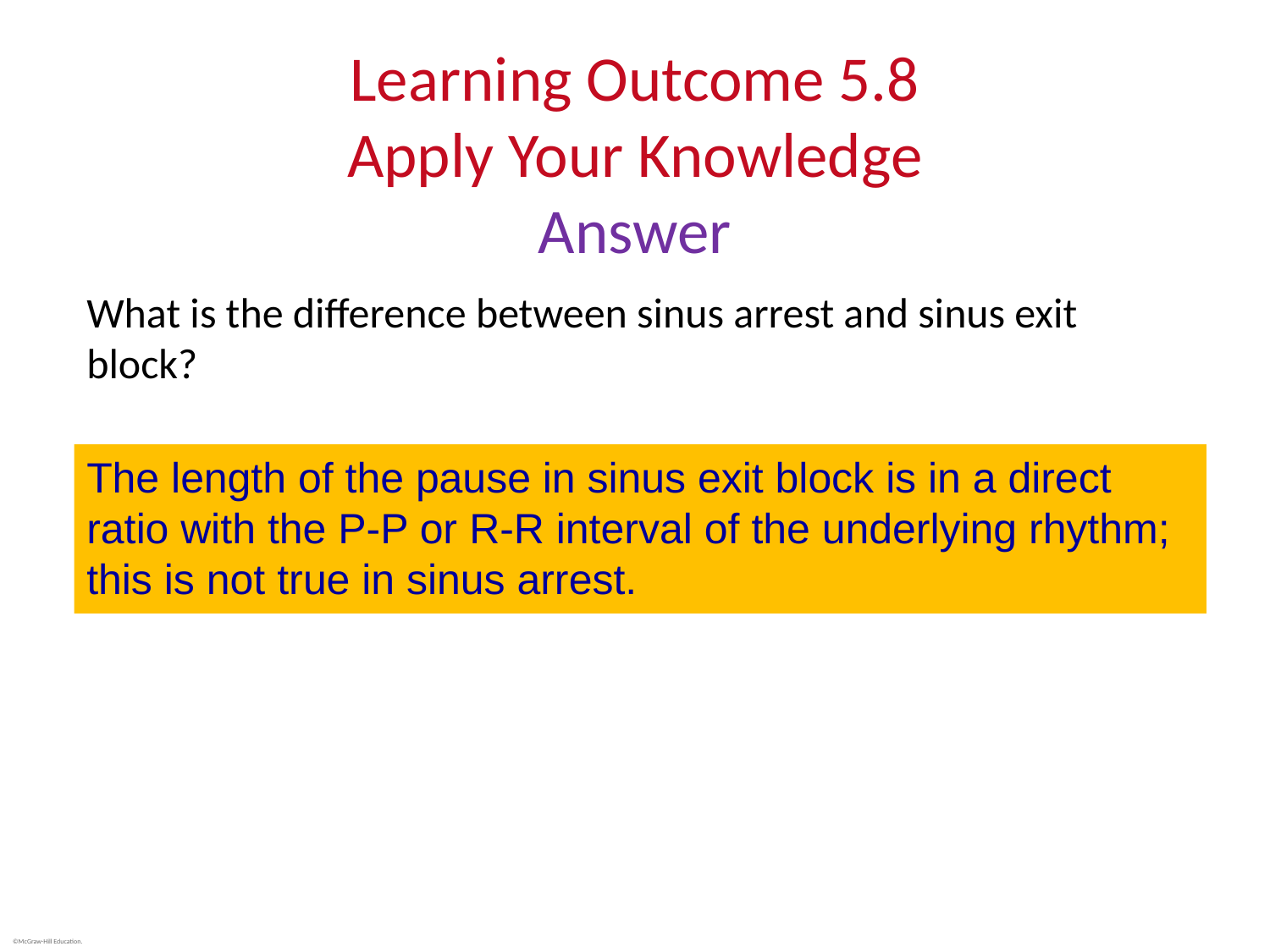

# Learning Outcome 5.8 Apply Your Knowledge Answer
What is the difference between sinus arrest and sinus exit block?
The length of the pause in sinus exit block is in a direct ratio with the P-P or R-R interval of the underlying rhythm; this is not true in sinus arrest.